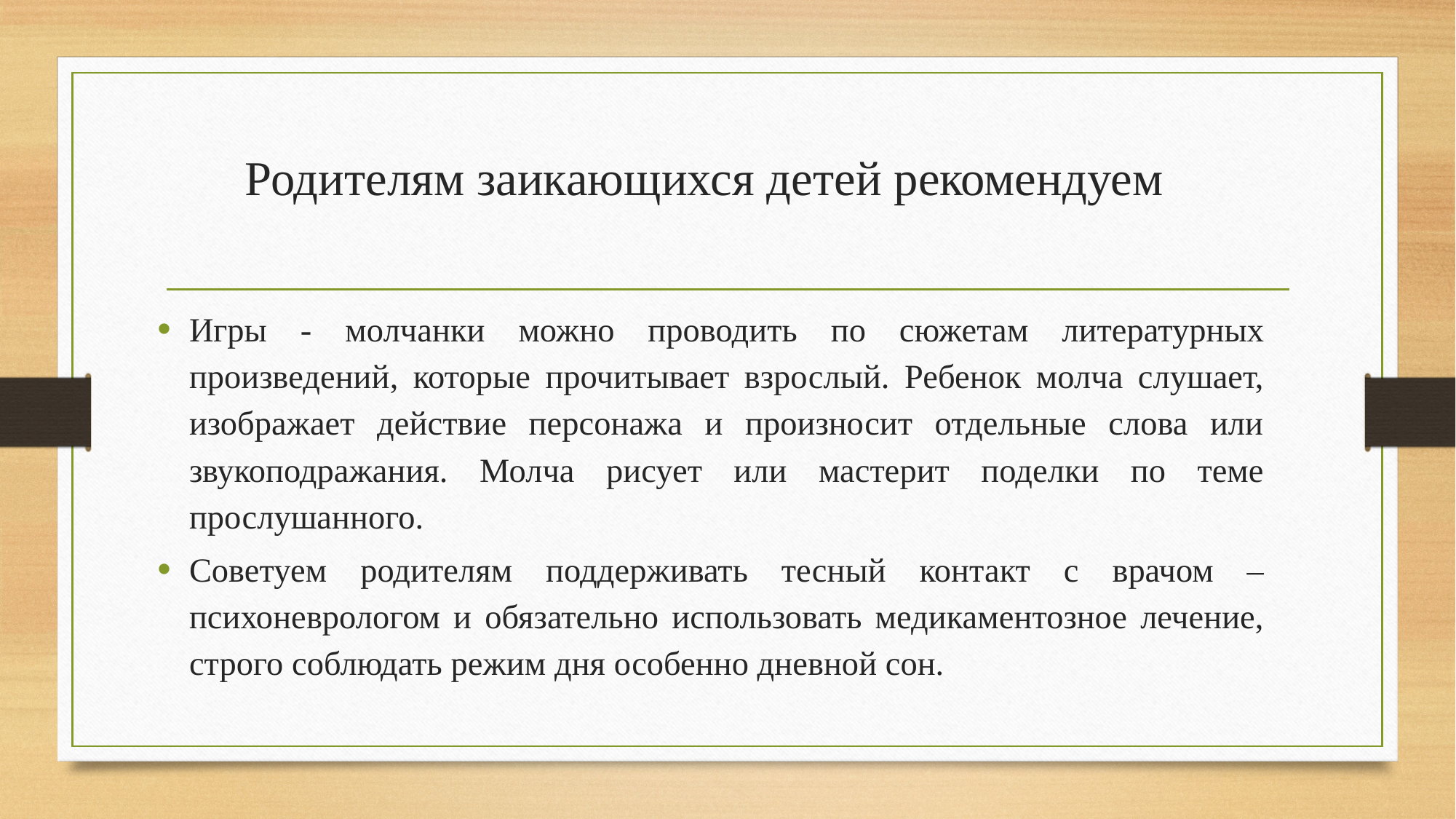

Родителям заикающихся детей рекомендуем
Игры - молчанки можно проводить по сюжетам литературных произведений, которые прочитывает взрослый. Ребенок молча слушает, изображает действие персонажа и произносит отдельные слова или звукоподражания. Молча рисует или мастерит поделки по теме прослушанного.
Советуем родителям поддерживать тесный контакт с врачом – психоневрологом и обязательно использовать медикаментозное лечение, строго соблюдать режим дня особенно дневной сон.